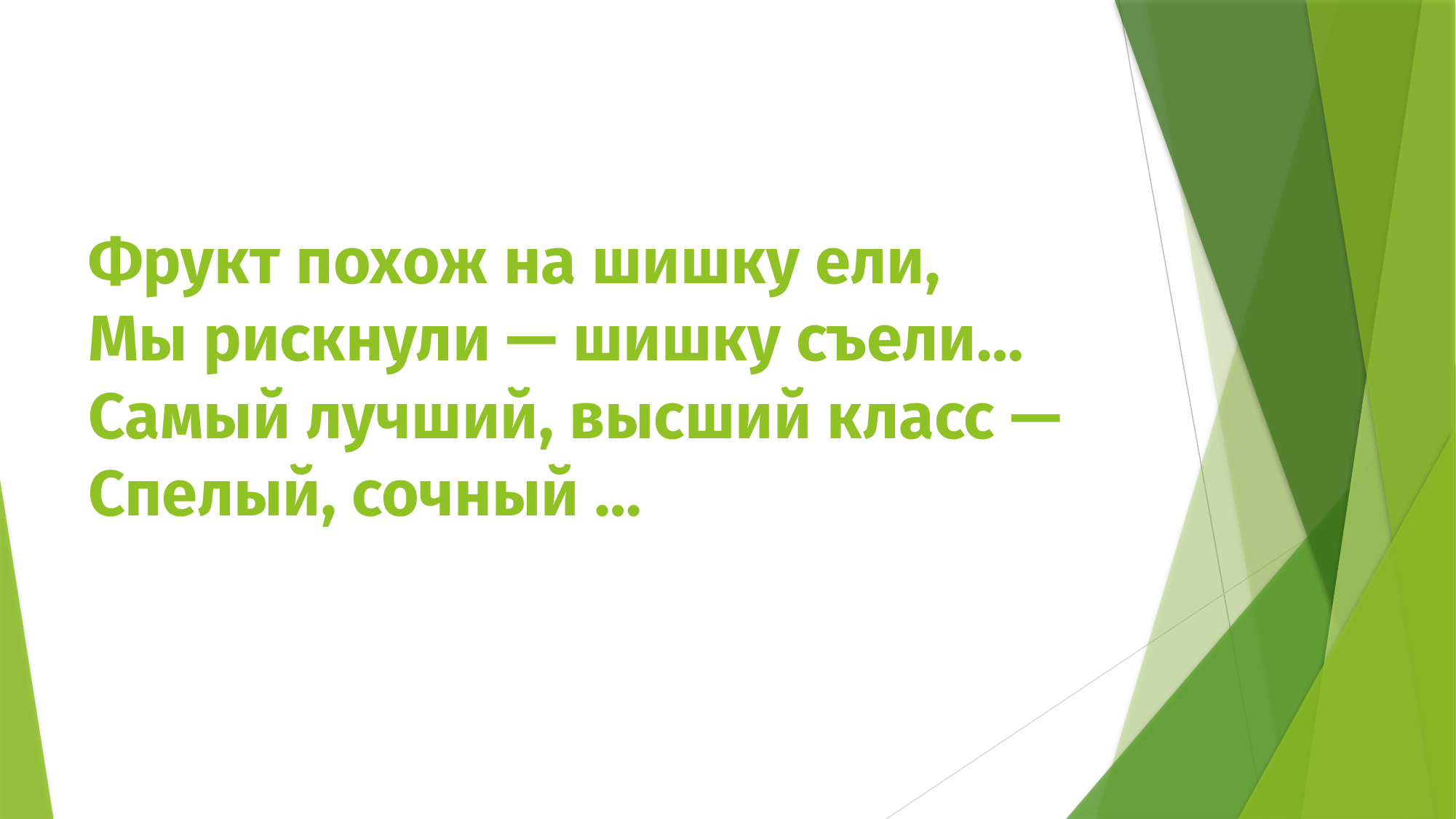

# Фрукт похож на шишку ели, Мы рискнули — шишку съели… Самый лучший, высший класс — Спелый, сочный …